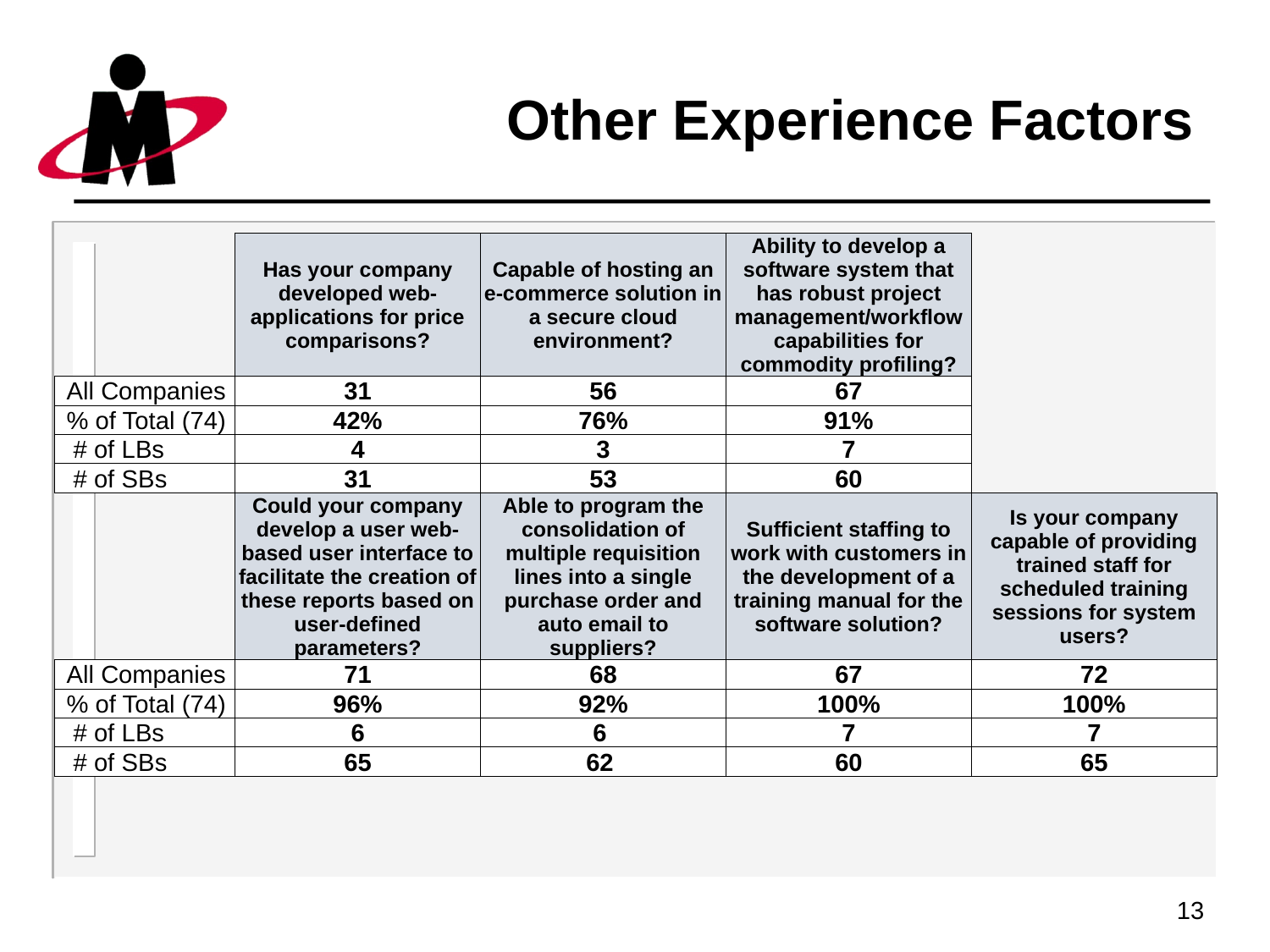

# Other Experience Factors
|  | Has your company developed web-applications for price comparisons? | Capable of hosting an e-commerce solution in a secure cloud environment? | Ability to develop a software system that has robust project management/workflow capabilities for commodity profiling? |  |
| --- | --- | --- | --- | --- |
| All Companies | 31 | 56 | 67 |  |
| % of Total (74) | 42% | 76% | 91% |  |
| # of LBs | 4 | 3 | 7 |  |
| # of SBs | 31 | 53 | 60 |  |
|  | Could your company develop a user web-based user interface to facilitate the creation of these reports based on user-defined parameters? | Able to program the consolidation of multiple requisition lines into a single purchase order and auto email to suppliers? | Sufficient staffing to work with customers in the development of a training manual for the software solution? | Is your company capable of providing trained staff for scheduled training sessions for system users? |
| All Companies | 71 | 68 | 67 | 72 |
| % of Total (74) | 96% | 92% | 100% | 100% |
| # of LBs | 6 | 6 | 7 | 7 |
| # of SBs | 65 | 62 | 60 | 65 |
13